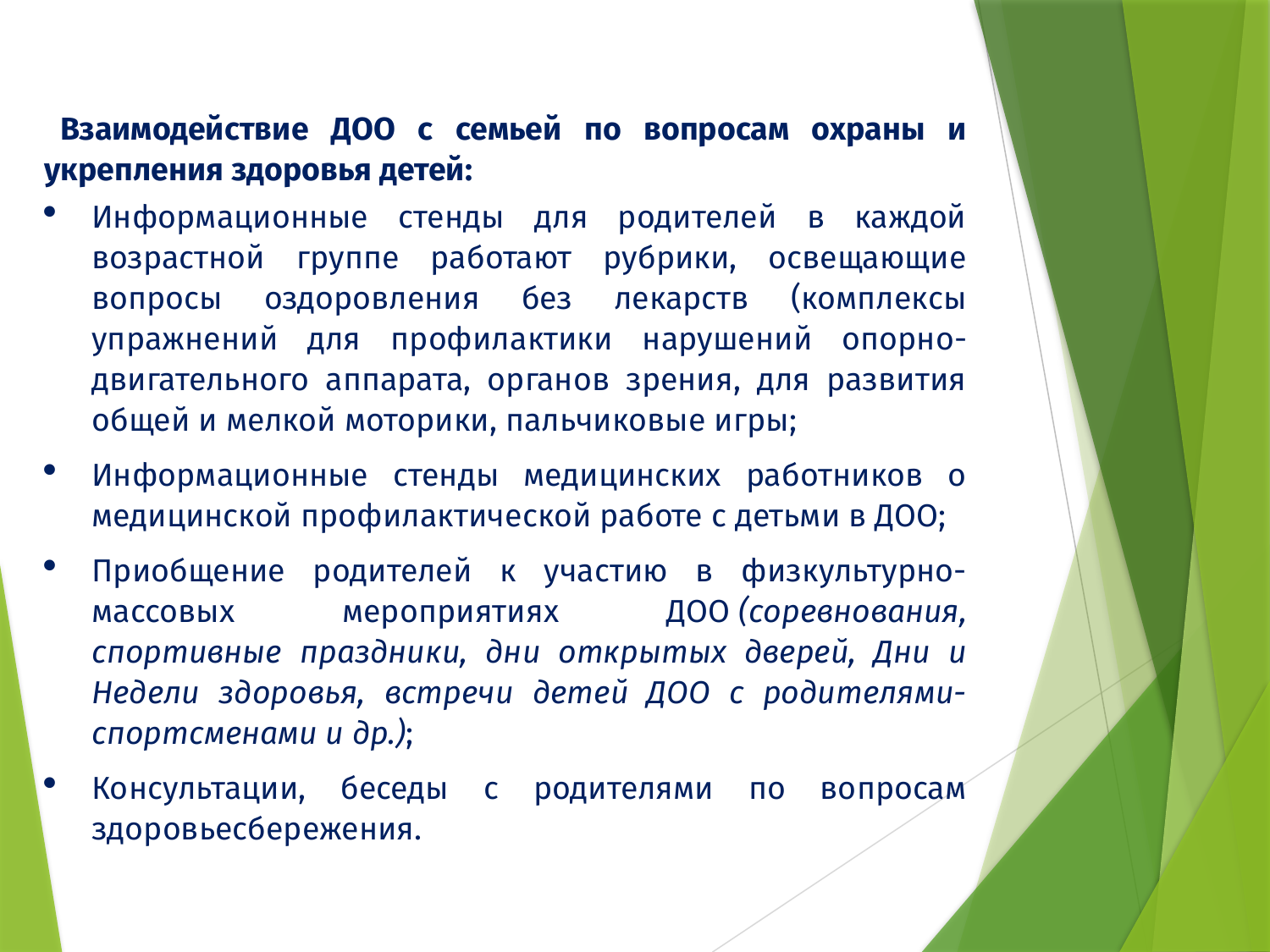

Взаимодействие ДОО с семьей по вопросам охраны и укрепления здоровья детей:
Информационные стенды для родителей в каждой возрастной группе работают рубрики, освещающие вопросы оздоровления без лекарств (комплексы упражнений для профилактики нарушений опорно-двигательного аппарата, органов зрения, для развития общей и мелкой моторики, пальчиковые игры;
Информационные стенды медицинских работников о медицинской профилактической работе с детьми в ДОО;
Приобщение родителей к участию в физкультурно-массовых мероприятиях ДОО (соревнования, спортивные праздники, дни открытых дверей, Дни и Недели здоровья, встречи детей ДОО с родителями-спортсменами и др.);
Консультации, беседы с родителями по вопросам здоровьесбережения.